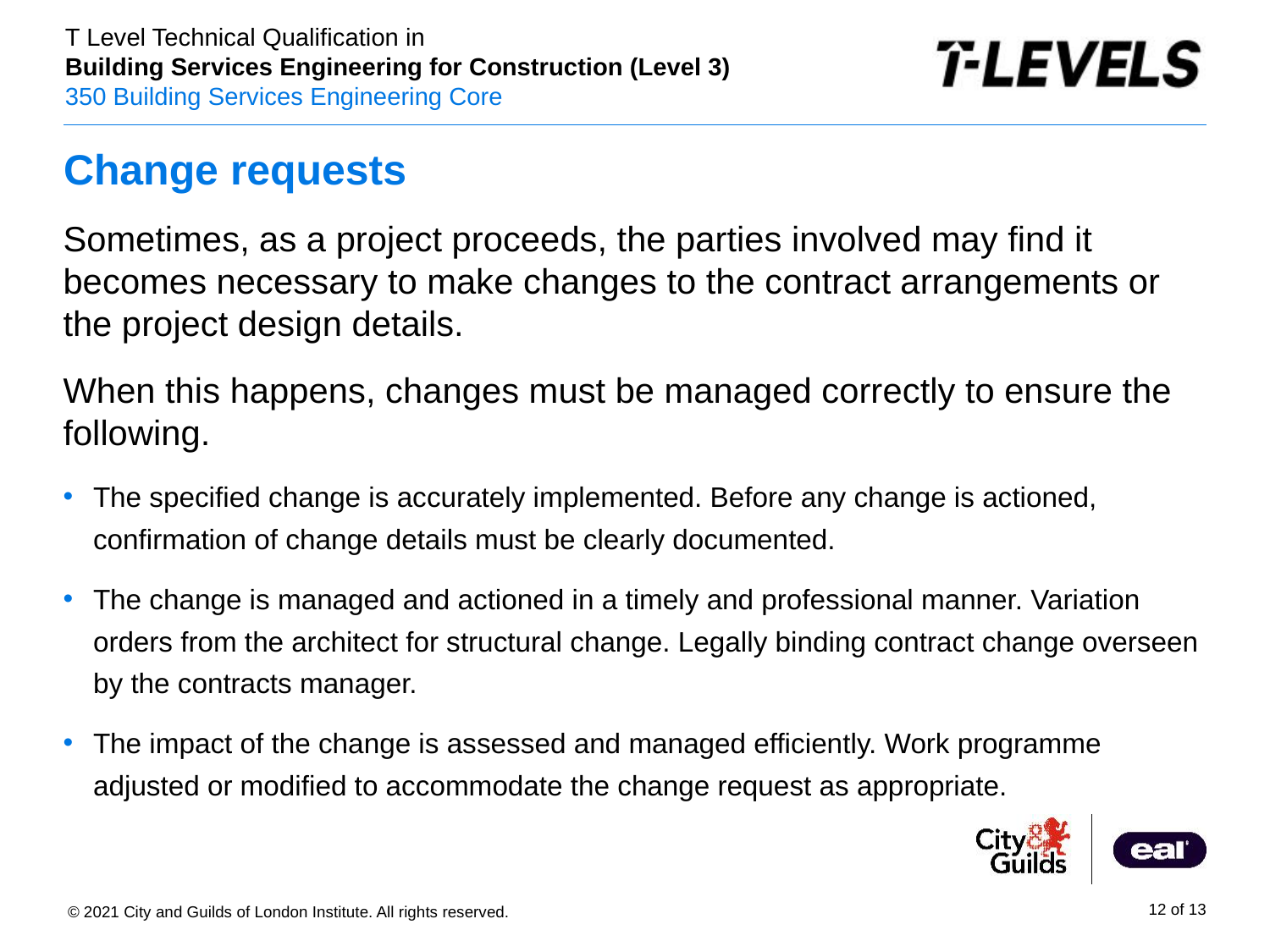

Change requests
Sometimes, as a project proceeds, the parties involved may find it becomes necessary to make changes to the contract arrangements or the project design details.
When this happens, changes must be managed correctly to ensure the following.
The specified change is accurately implemented. Before any change is actioned, confirmation of change details must be clearly documented.
The change is managed and actioned in a timely and professional manner. Variation orders from the architect for structural change. Legally binding contract change overseen by the contracts manager.
The impact of the change is assessed and managed efficiently. Work programme adjusted or modified to accommodate the change request as appropriate.